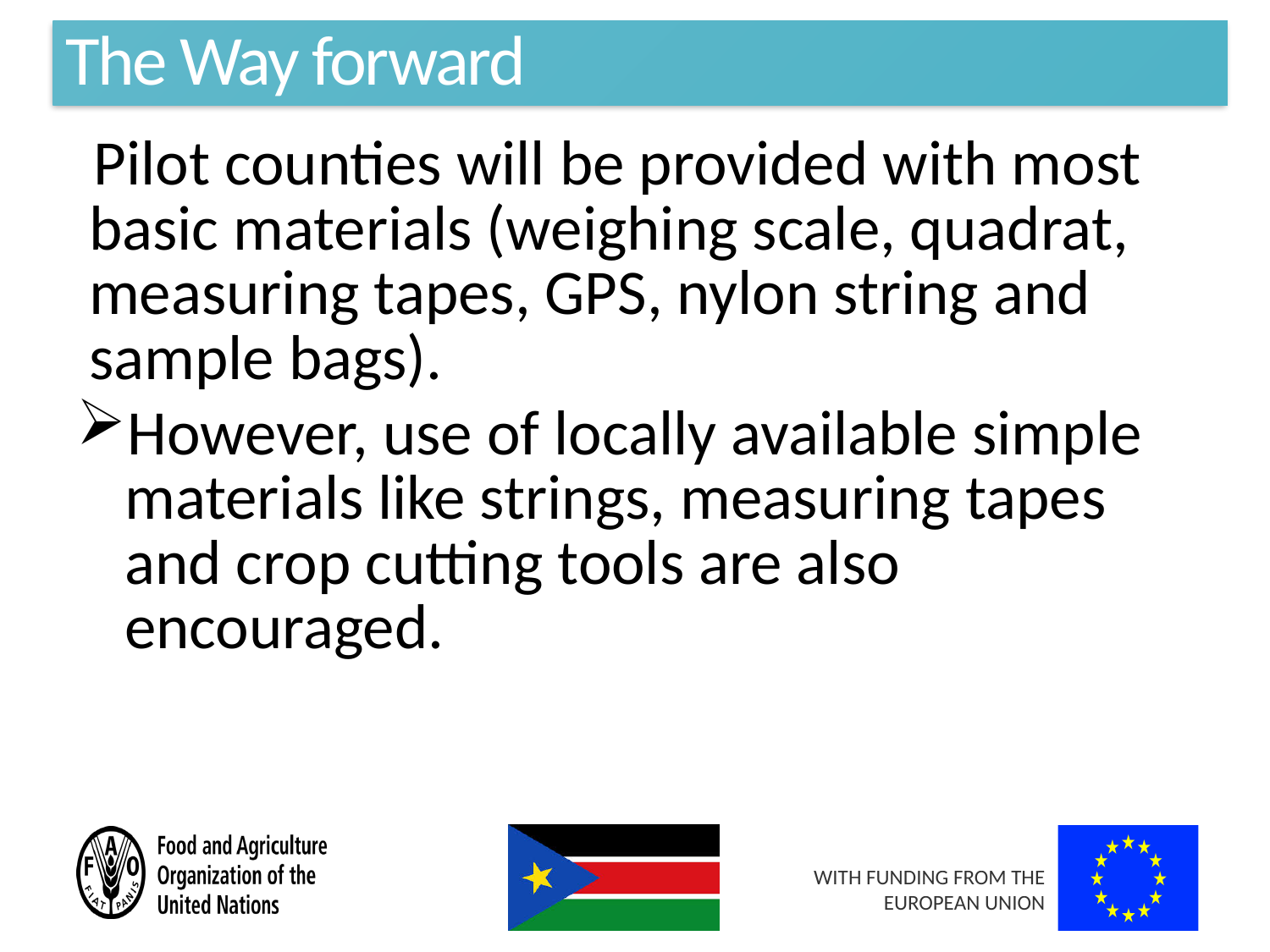

# The Way forward
Pilot counties will be provided with most basic materials (weighing scale, quadrat, measuring tapes, GPS, nylon string and sample bags).
However, use of locally available simple materials like strings, measuring tapes and crop cutting tools are also encouraged.